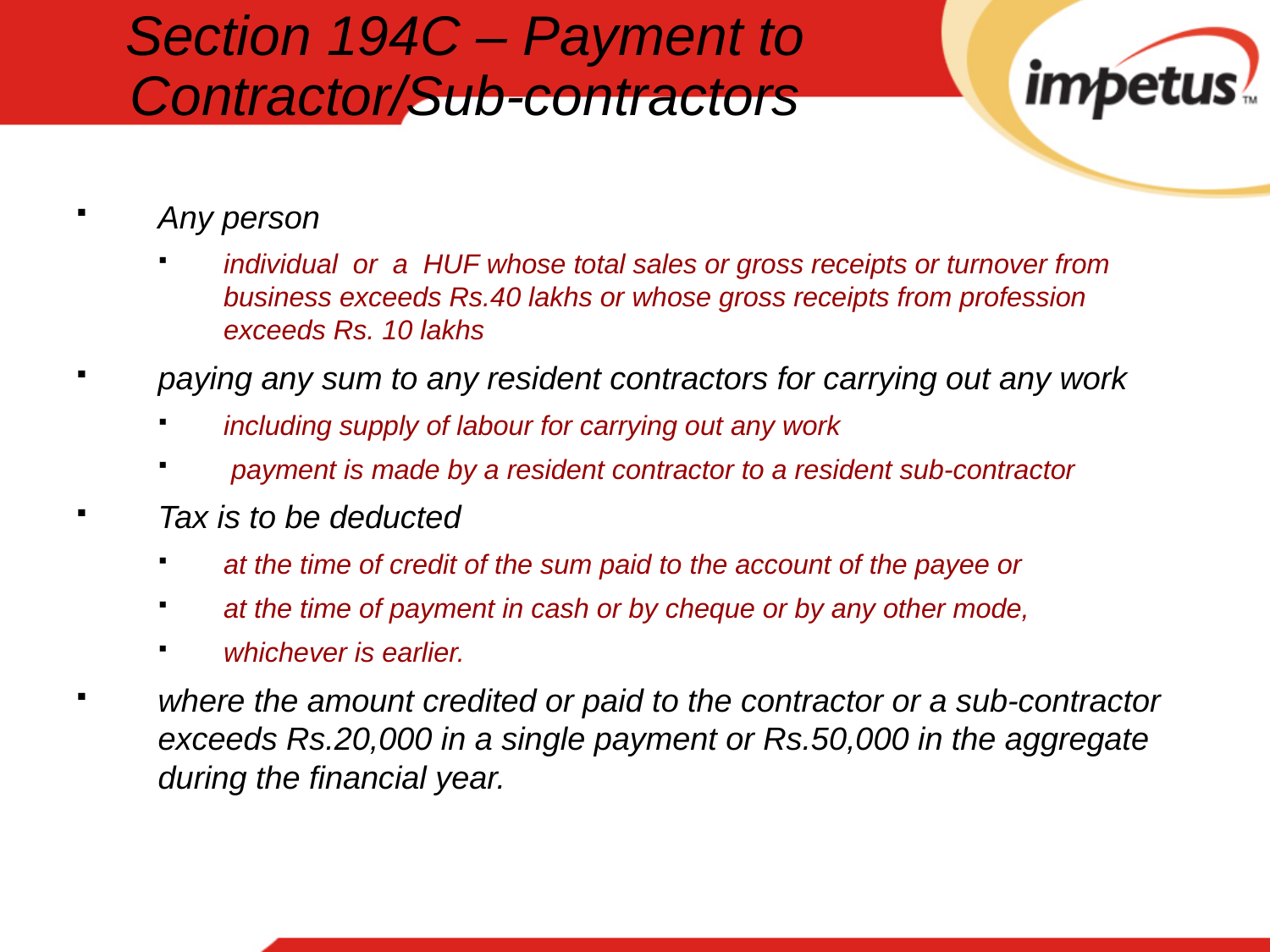

# Section 194C – Payment to Contractor/Sub-contractors
Any person
individual  or  a  HUF whose total sales or gross receipts or turnover from business exceeds Rs.40 lakhs or whose gross receipts from profession exceeds Rs. 10 lakhs
paying any sum to any resident contractors for carrying out any work
including supply of labour for carrying out any work
 payment is made by a resident contractor to a resident sub-contractor
Tax is to be deducted
at the time of credit of the sum paid to the account of the payee or
at the time of payment in cash or by cheque or by any other mode,
whichever is earlier.
where the amount credited or paid to the contractor or a sub-contractor exceeds Rs.20,000 in a single payment or Rs.50,000 in the aggregate during the financial year.